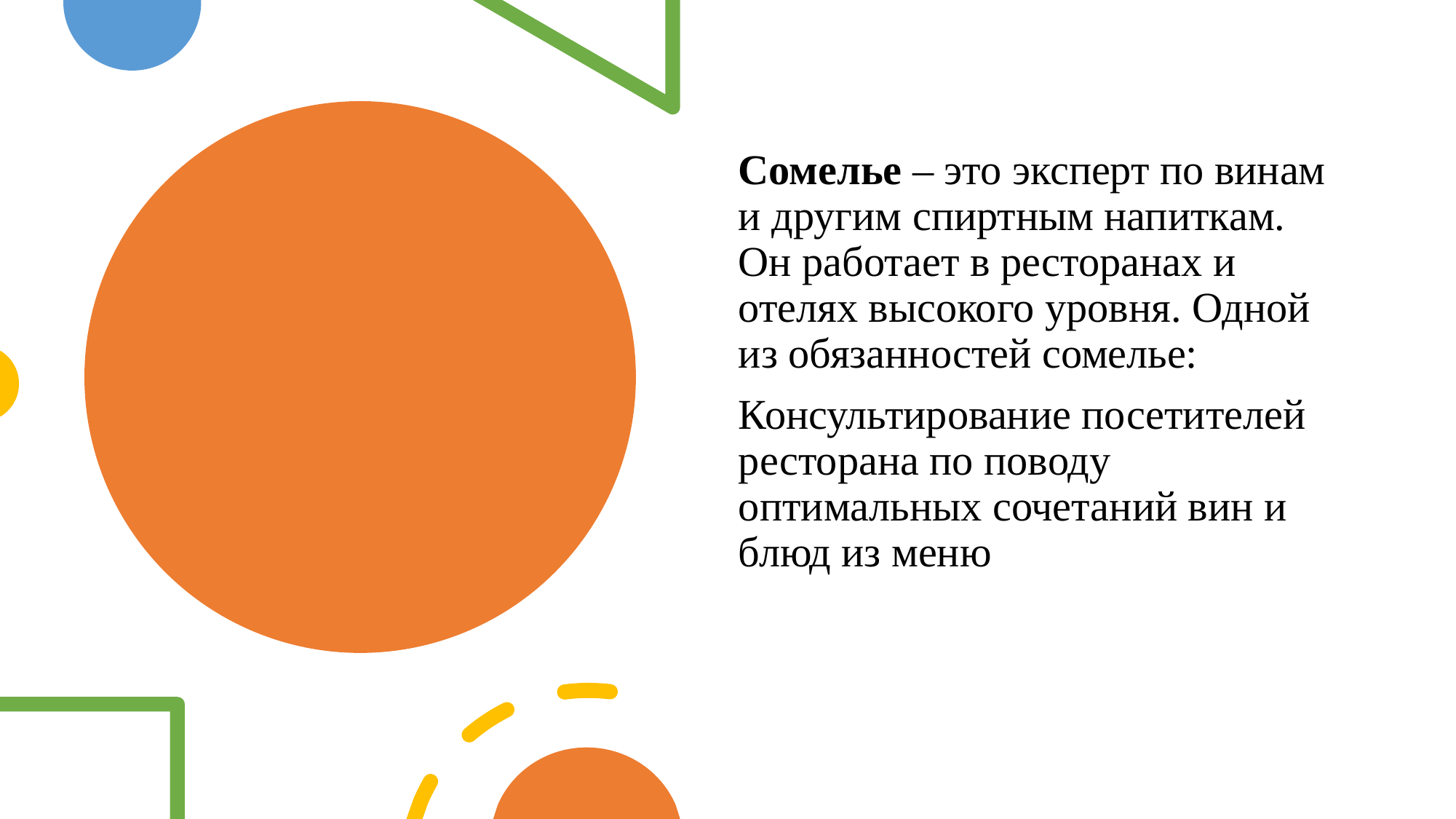

Сомелье – это эксперт по винам и другим спиртным напиткам. Он работает в ресторанах и отелях высокого уровня. Одной из обязанностей сомелье:
Консультирование посетителей ресторана по поводу оптимальных сочетаний вин и блюд из меню